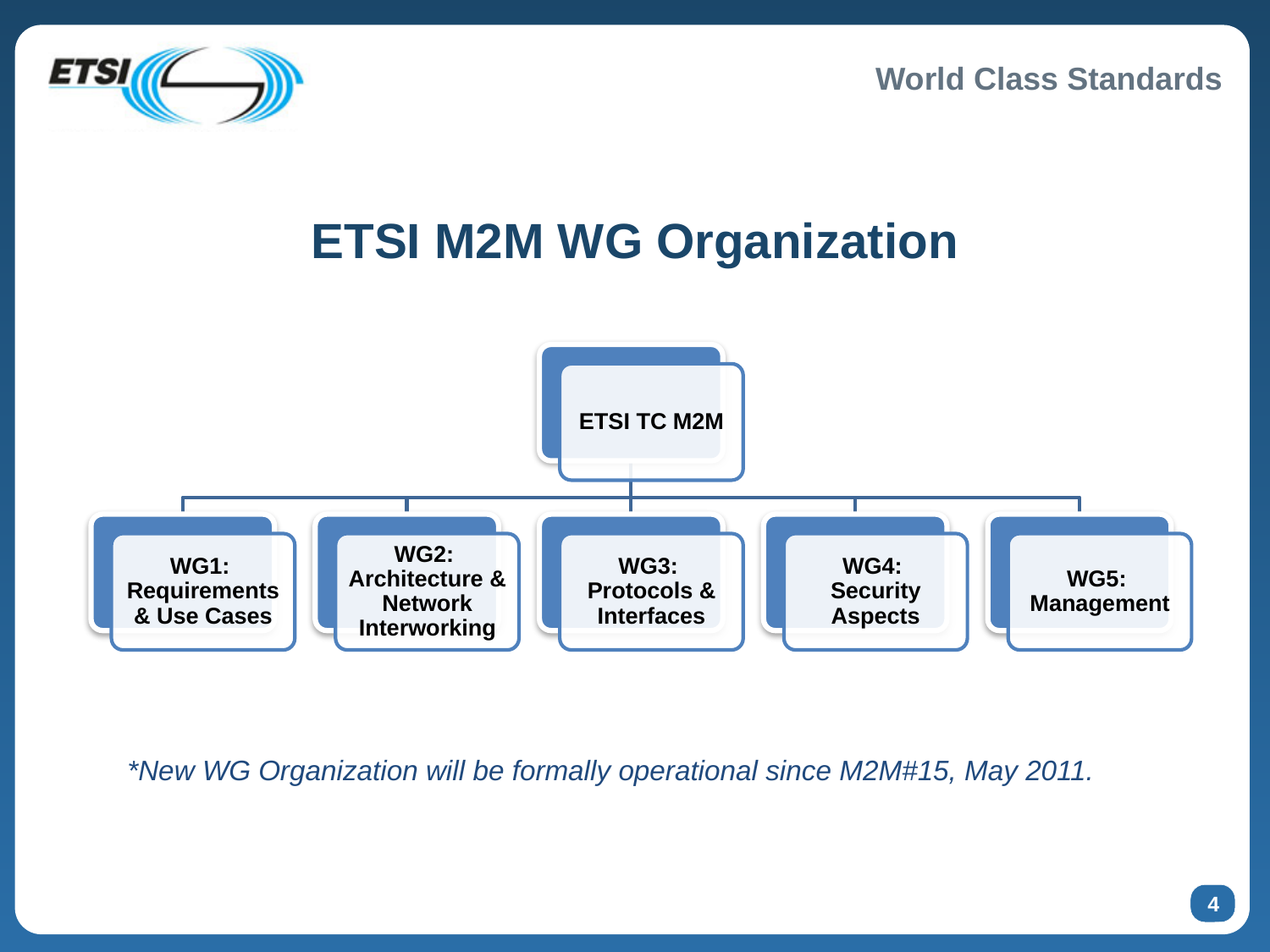

# ETSI M2M WG Organization
ETSI TC M2M
WG1:
Requirements & Use Cases
WG2:
Architecture & Network Interworking
WG3:
Protocols & Interfaces
WG4:
Security Aspects
WG5:
Management
*New WG Organization will be formally operational since M2M#15, May 2011.
4